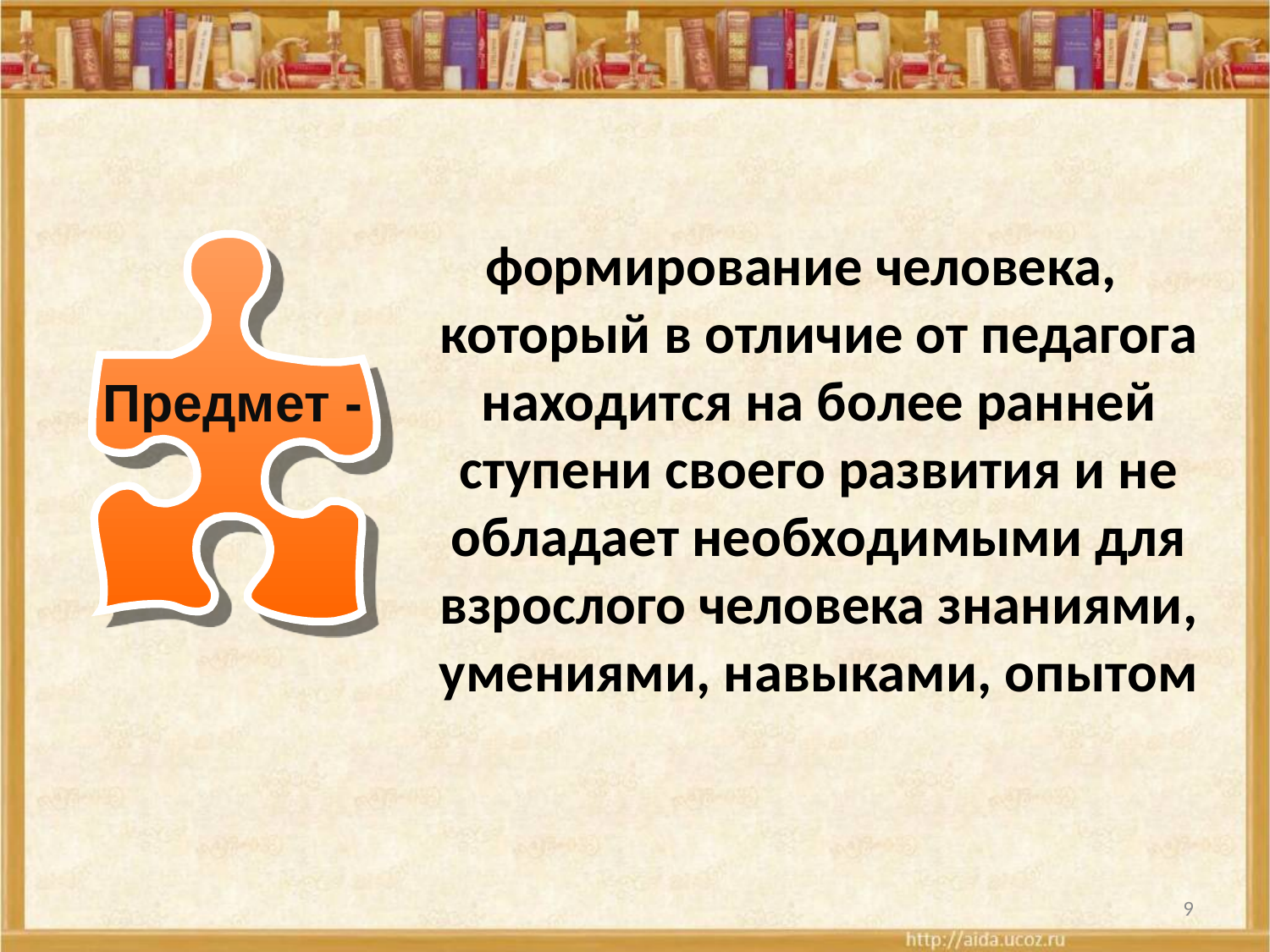

формирование человека, который в отличие от педагога находится на более ранней ступени своего развития и не обладает необходимыми для взрослого человека знаниями, умениями, навыками, опытом

Предмет -
9